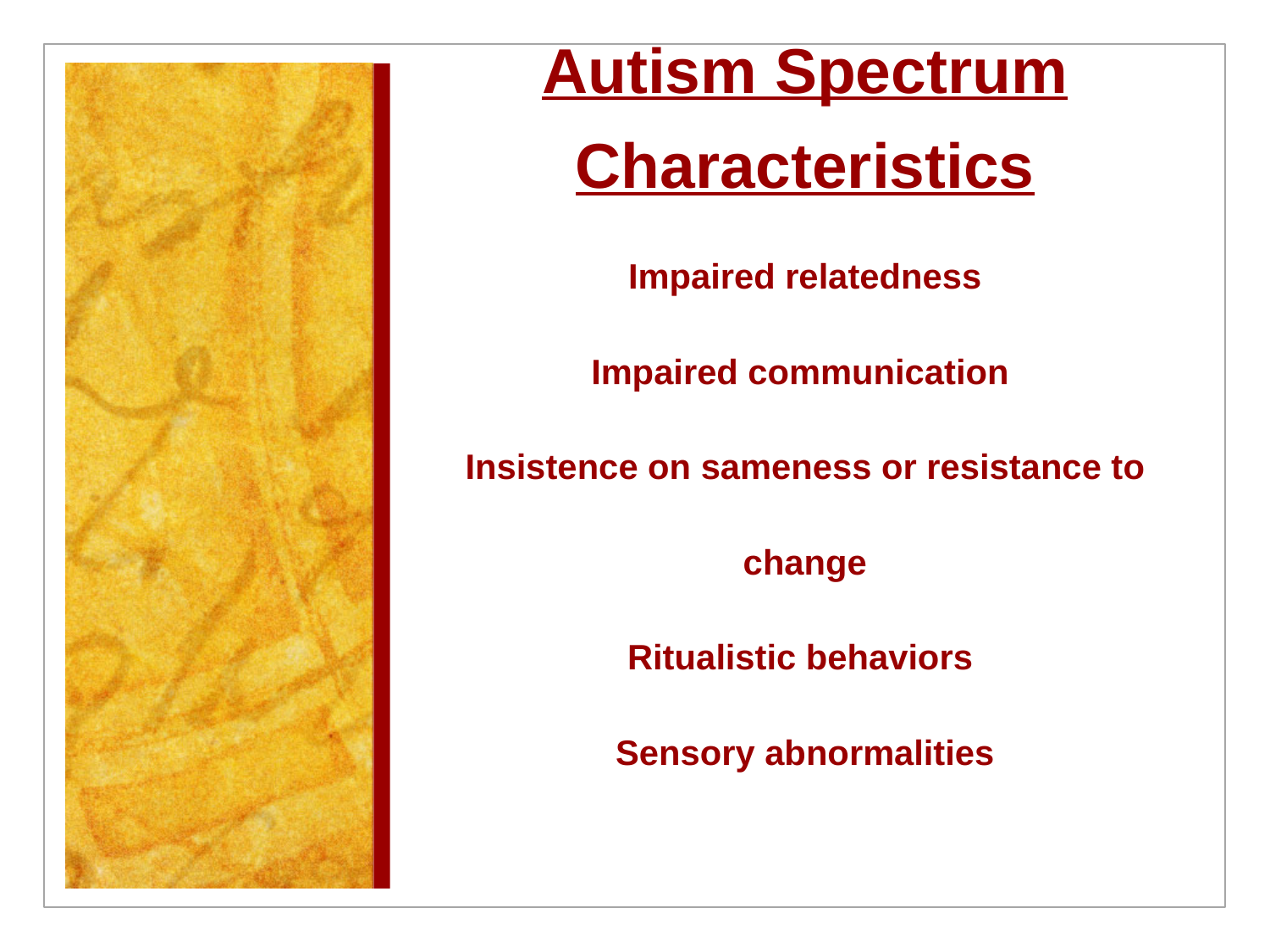

# Autism Spectrum Characteristics  Impaired relatedness  Impaired communication  Insistence on sameness or resistance to change Ritualistic behaviors  Sensory abnormalities